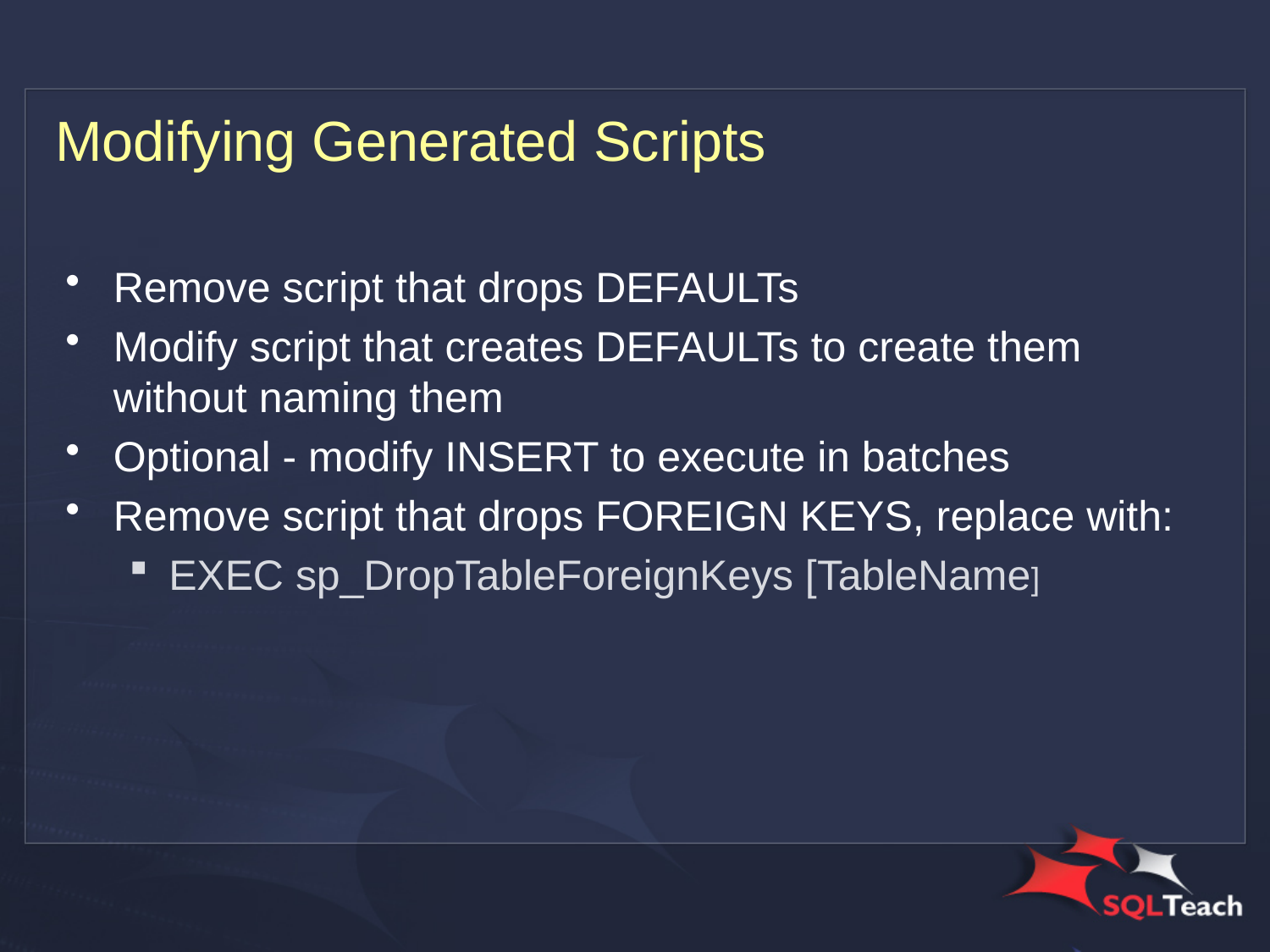

# Modifying Generated Scripts
Remove script that drops DEFAULTs
Modify script that creates DEFAULTs to create them without naming them
Optional - modify INSERT to execute in batches
Remove script that drops FOREIGN KEYS, replace with:
EXEC sp_DropTableForeignKeys [TableName]